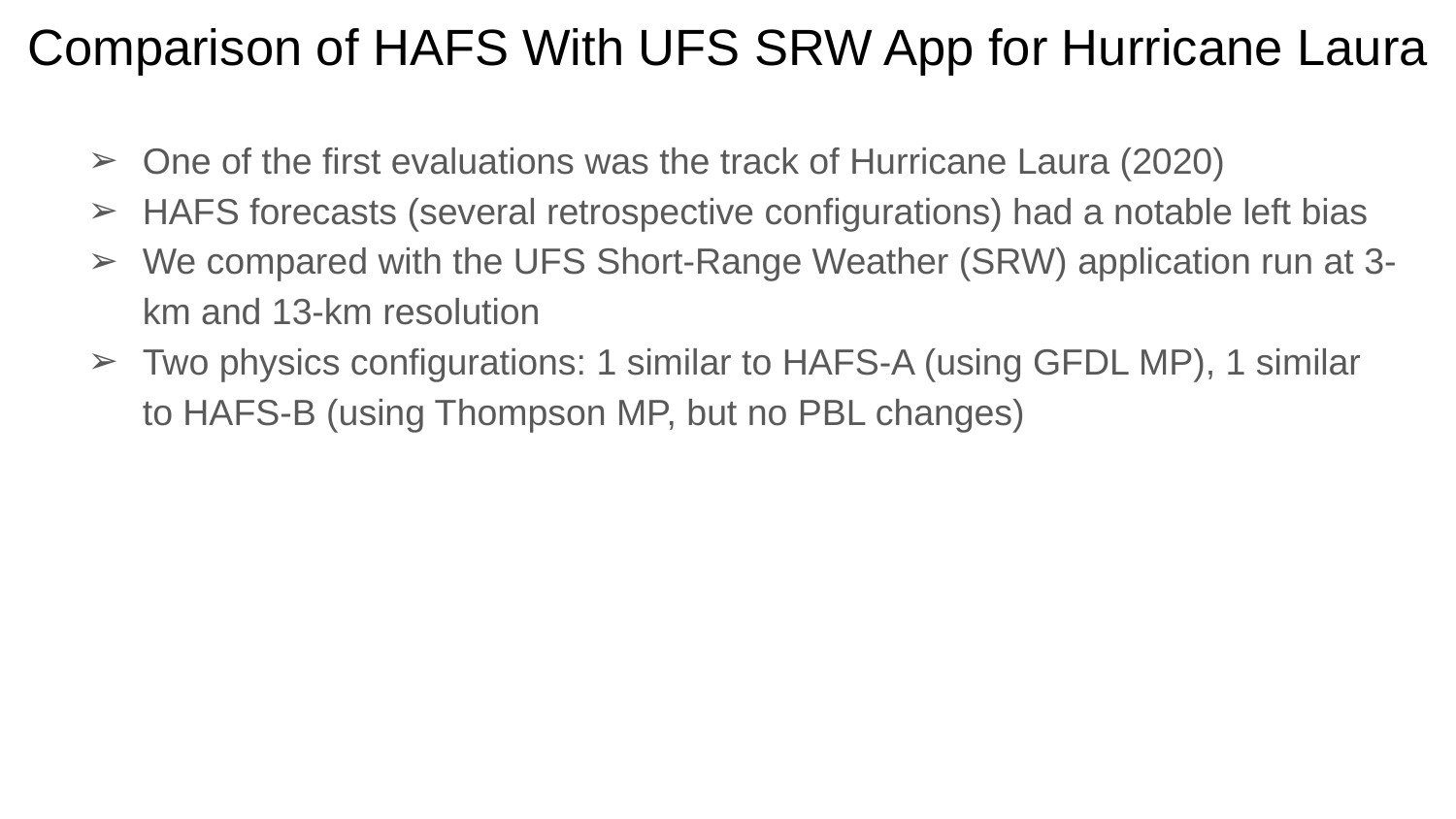

# Comparison of HAFS With UFS SRW App for Hurricane Laura
One of the first evaluations was the track of Hurricane Laura (2020)
HAFS forecasts (several retrospective configurations) had a notable left bias
We compared with the UFS Short-Range Weather (SRW) application run at 3-km and 13-km resolution
Two physics configurations: 1 similar to HAFS-A (using GFDL MP), 1 similar to HAFS-B (using Thompson MP, but no PBL changes)